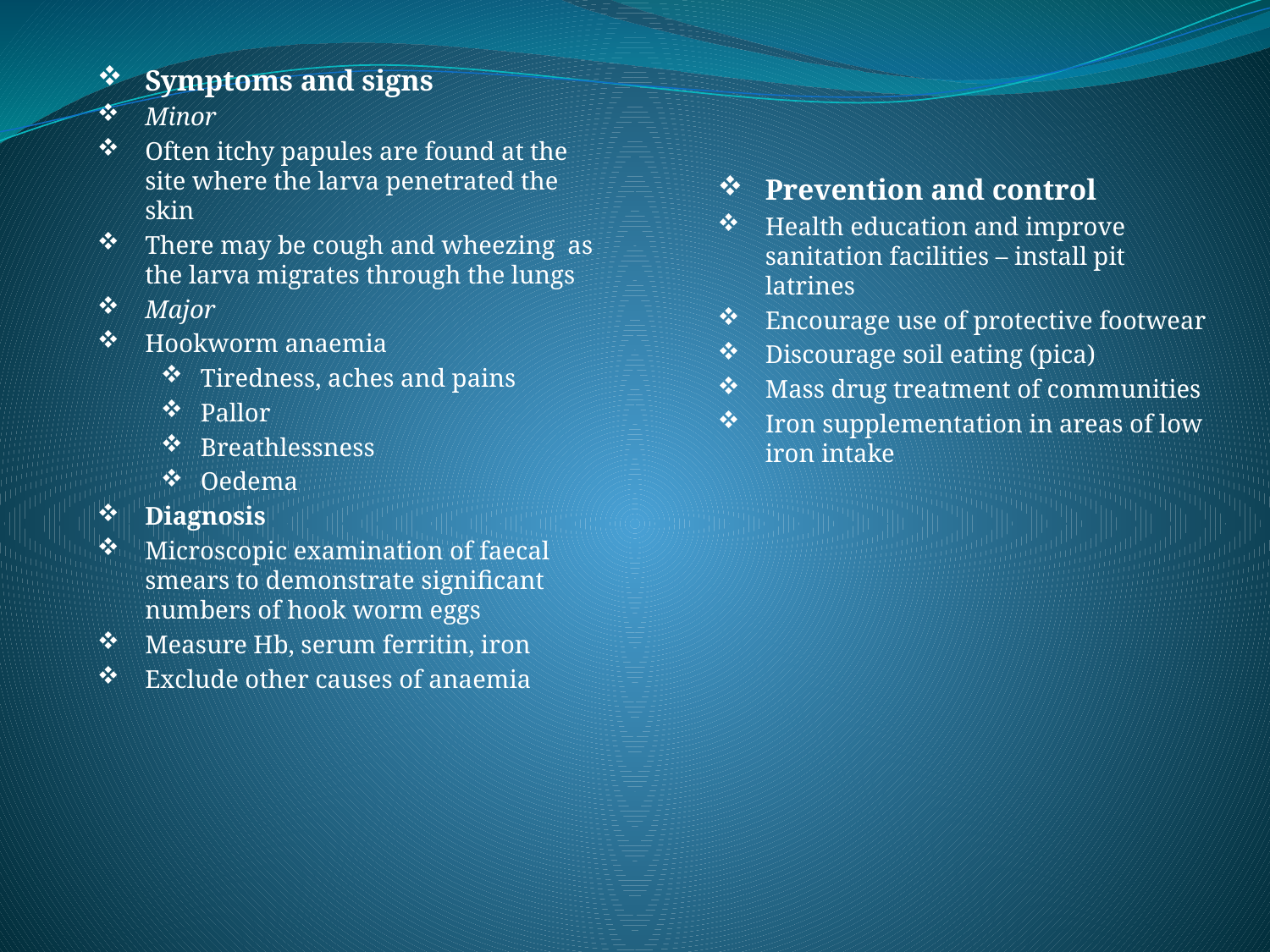

Symptoms and signs
Minor
Often itchy papules are found at the site where the larva penetrated the skin
There may be cough and wheezing  as the larva migrates through the lungs
Major
Hookworm anaemia
Tiredness, aches and pains
Pallor
Breathlessness
Oedema
Diagnosis
Microscopic examination of faecal smears to demonstrate significant numbers of hook worm eggs
Measure Hb, serum ferritin, iron
Exclude other causes of anaemia

Prevention and control
Health education and improve sanitation facilities – install pit latrines
Encourage use of protective footwear
Discourage soil eating (pica)
Mass drug treatment of communities
Iron supplementation in areas of low iron intake